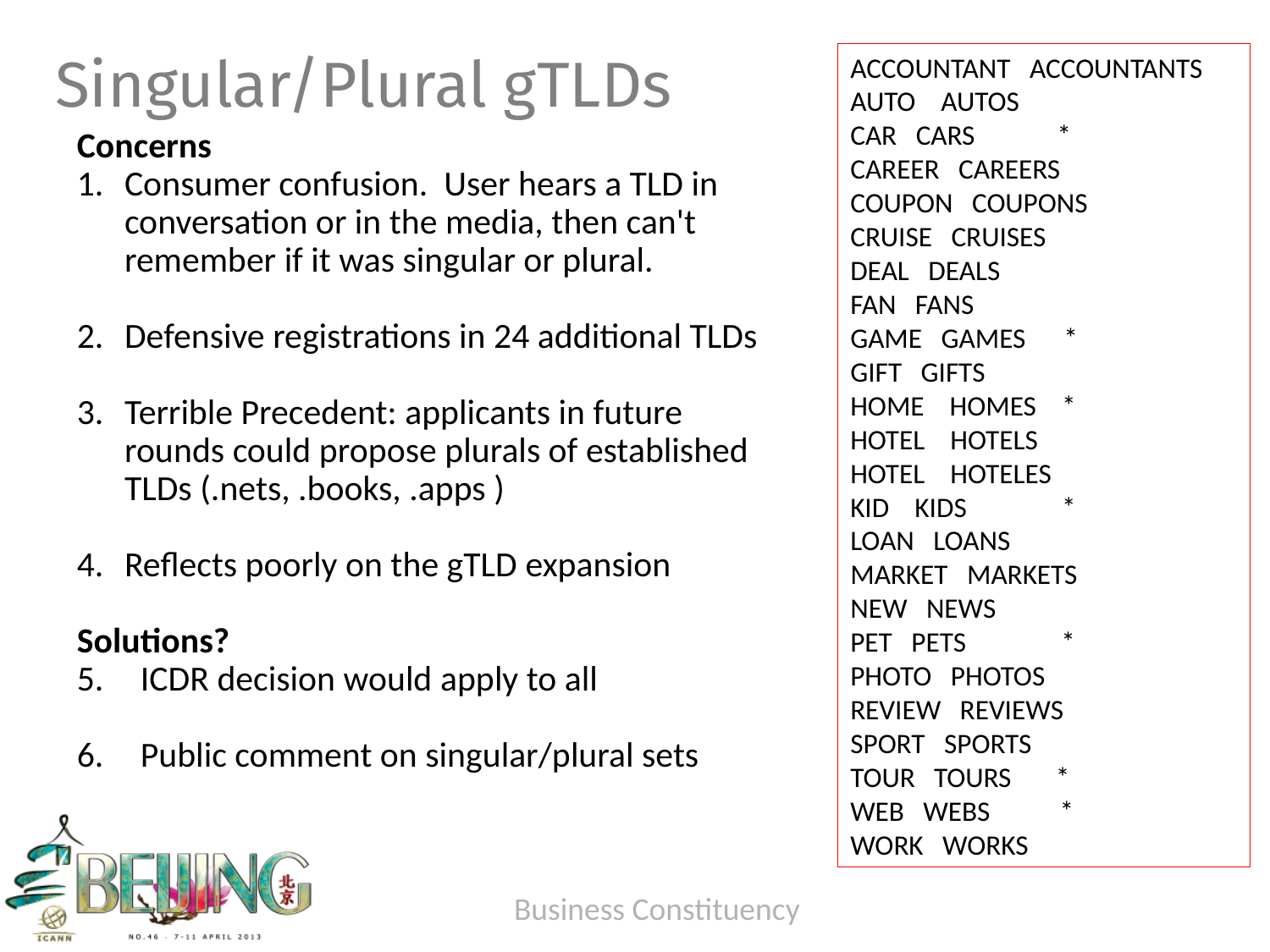

# Singular/Plural gTLDs
ACCOUNTANT   ACCOUNTANTS
AUTO    AUTOS
CAR   CARS             *
CAREER   CAREERS
COUPON   COUPONS
CRUISE   CRUISES
DEAL   DEALS
FAN   FANS
GAME   GAMES      *
GIFT   GIFTS
HOME    HOMES    *
HOTEL    HOTELS
HOTEL    HOTELES
KID    KIDS               *
LOAN   LOANS
MARKET   MARKETS
NEW   NEWS
PET   PETS               *
PHOTO   PHOTOS
REVIEW   REVIEWS
SPORT   SPORTS
TOUR   TOURS       *
WEB   WEBS           *
WORK   WORKS
Concerns
Consumer confusion.  User hears a TLD in conversation or in the media, then can't remember if it was singular or plural.

Defensive registrations in 24 additional TLDs

Terrible Precedent: applicants in future rounds could propose plurals of established TLDs (.nets, .books, .apps )

Reflects poorly on the gTLD expansion

Solutions?
ICDR decision would apply to all

Public comment on singular/plural sets
Business Constituency
6